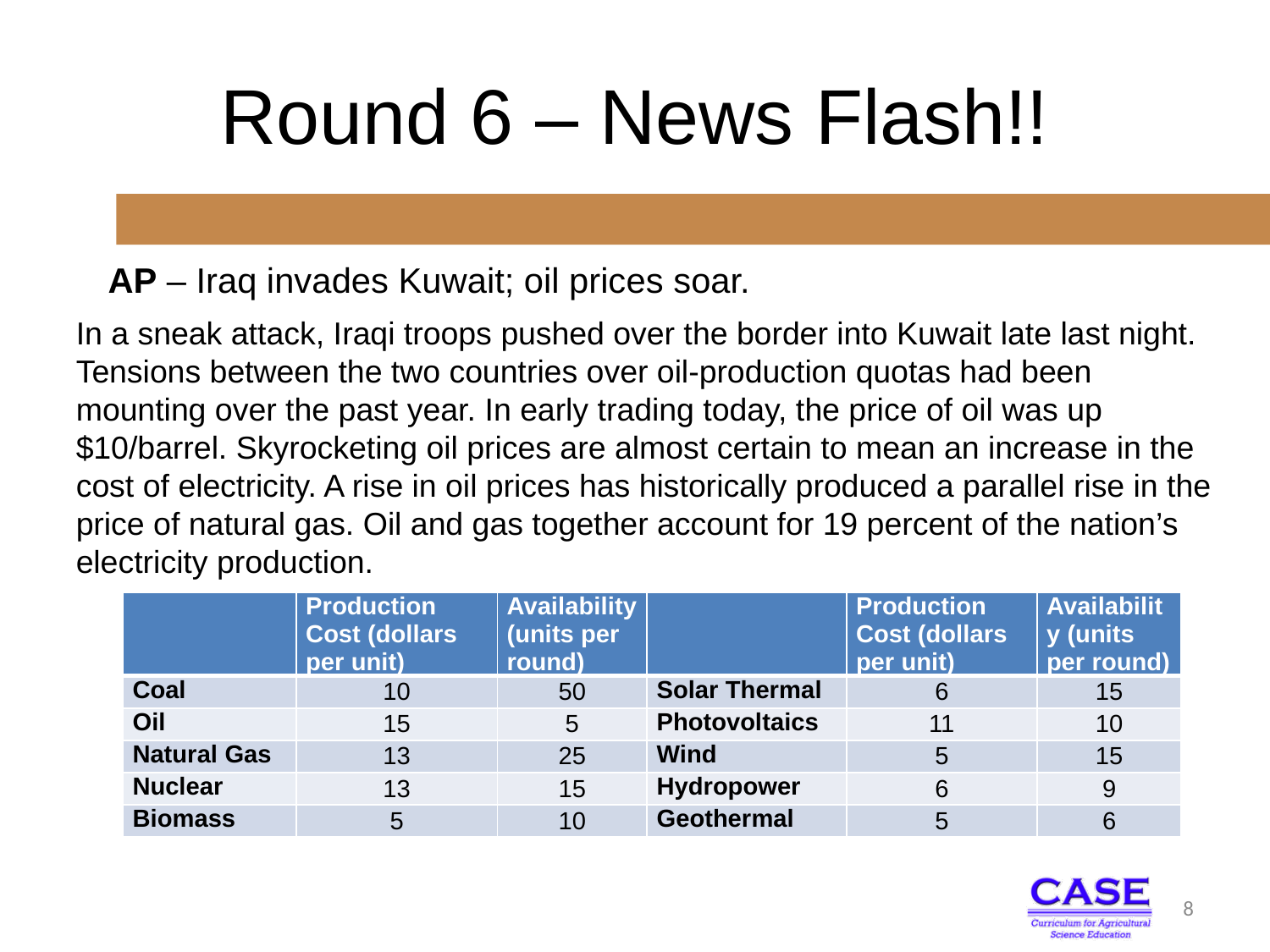

# Round 6 – News Flash!!
AP – Iraq invades Kuwait; oil prices soar.
In a sneak attack, Iraqi troops pushed over the border into Kuwait late last night. Tensions between the two countries over oil-production quotas had been mounting over the past year. In early trading today, the price of oil was up $10/barrel. Skyrocketing oil prices are almost certain to mean an increase in the cost of electricity. A rise in oil prices has historically produced a parallel rise in the price of natural gas. Oil and gas together account for 19 percent of the nation’s electricity production.
|  | Production Cost (dollars per unit) | Availability (units per round) |  | Production Cost (dollars per unit) | Availability (units per round) |
| --- | --- | --- | --- | --- | --- |
| Coal | 10 | 50 | Solar Thermal | 6 | 15 |
| Oil | 15 | 5 | Photovoltaics | 11 | 10 |
| Natural Gas | 13 | 25 | Wind | 5 | 15 |
| Nuclear | 13 | 15 | Hydropower | 6 | 9 |
| Biomass | 5 | 10 | Geothermal | 5 | 6 |
8